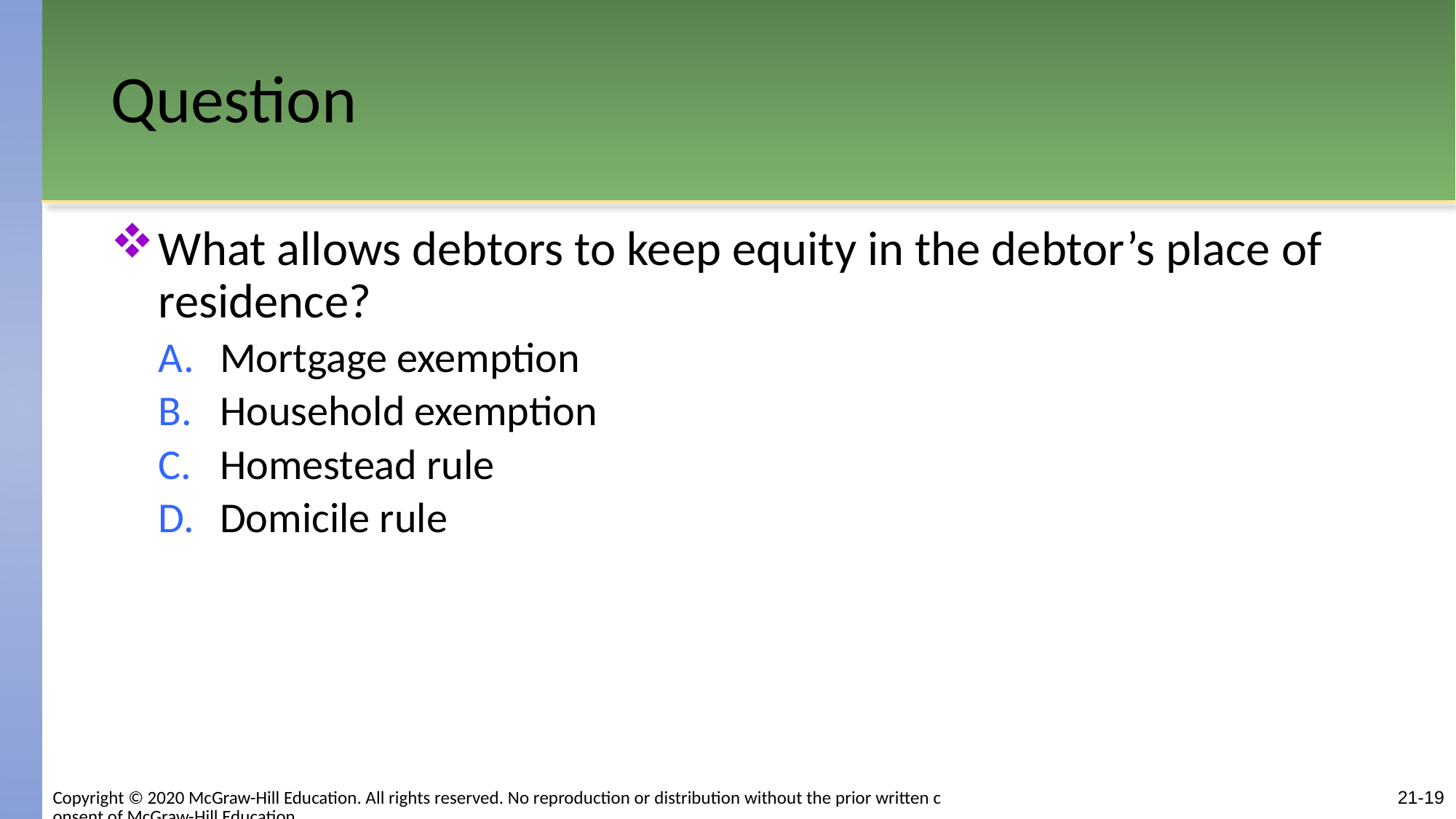

# Question
What allows debtors to keep equity in the debtor’s place of residence?
Mortgage exemption
Household exemption
Homestead rule
Domicile rule
Copyright © 2020 McGraw-Hill Education. All rights reserved. No reproduction or distribution without the prior written consent of McGraw-Hill Education.
21-19